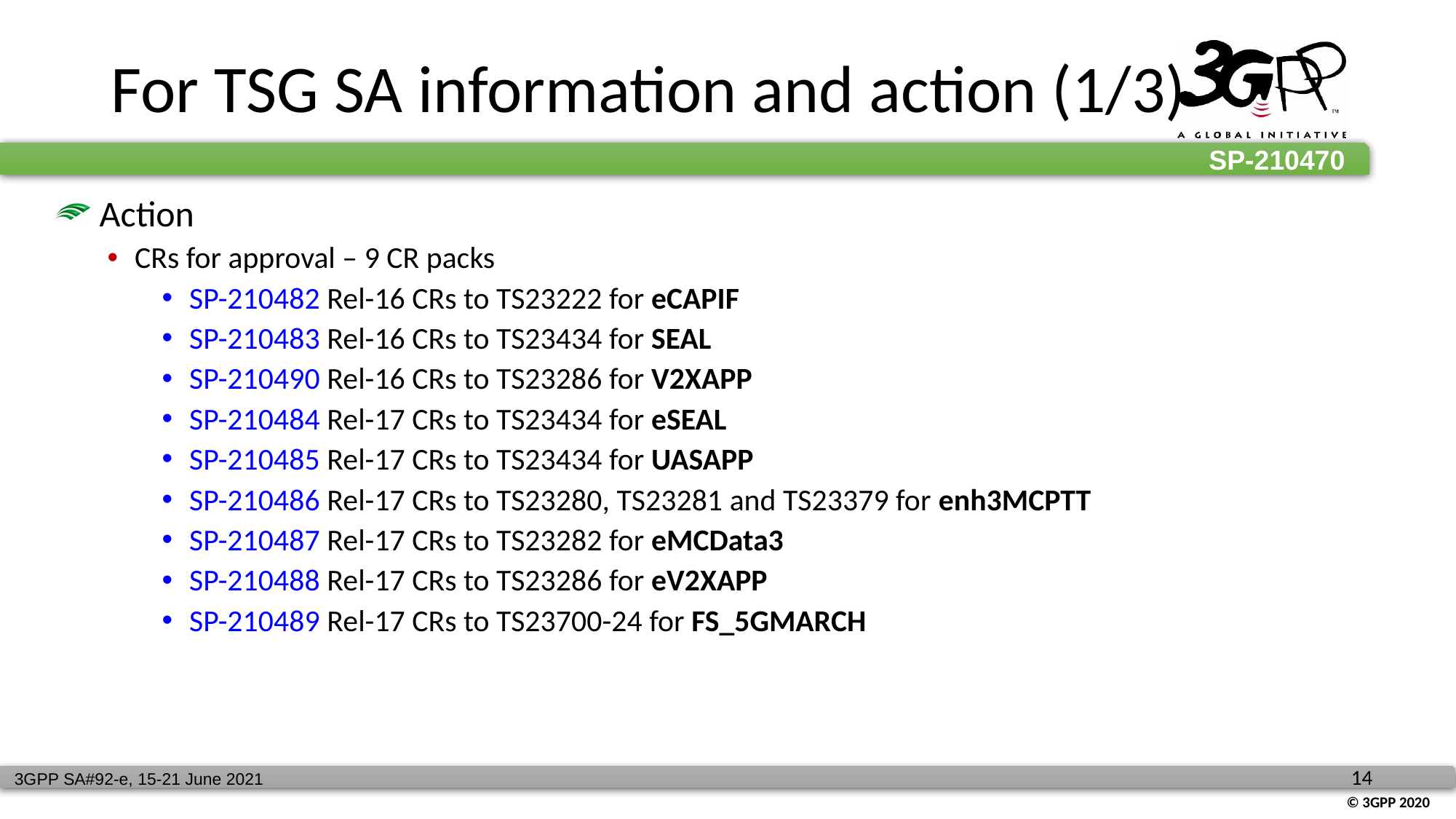

# For TSG SA information and action (1/3)
 Action
CRs for approval – 9 CR packs
SP-210482 Rel-16 CRs to TS23222 for eCAPIF
SP-210483 Rel-16 CRs to TS23434 for SEAL
SP-210490 Rel-16 CRs to TS23286 for V2XAPP
SP-210484 Rel-17 CRs to TS23434 for eSEAL
SP-210485 Rel-17 CRs to TS23434 for UASAPP
SP-210486 Rel-17 CRs to TS23280, TS23281 and TS23379 for enh3MCPTT
SP-210487 Rel-17 CRs to TS23282 for eMCData3
SP-210488 Rel-17 CRs to TS23286 for eV2XAPP
SP-210489 Rel-17 CRs to TS23700-24 for FS_5GMARCH